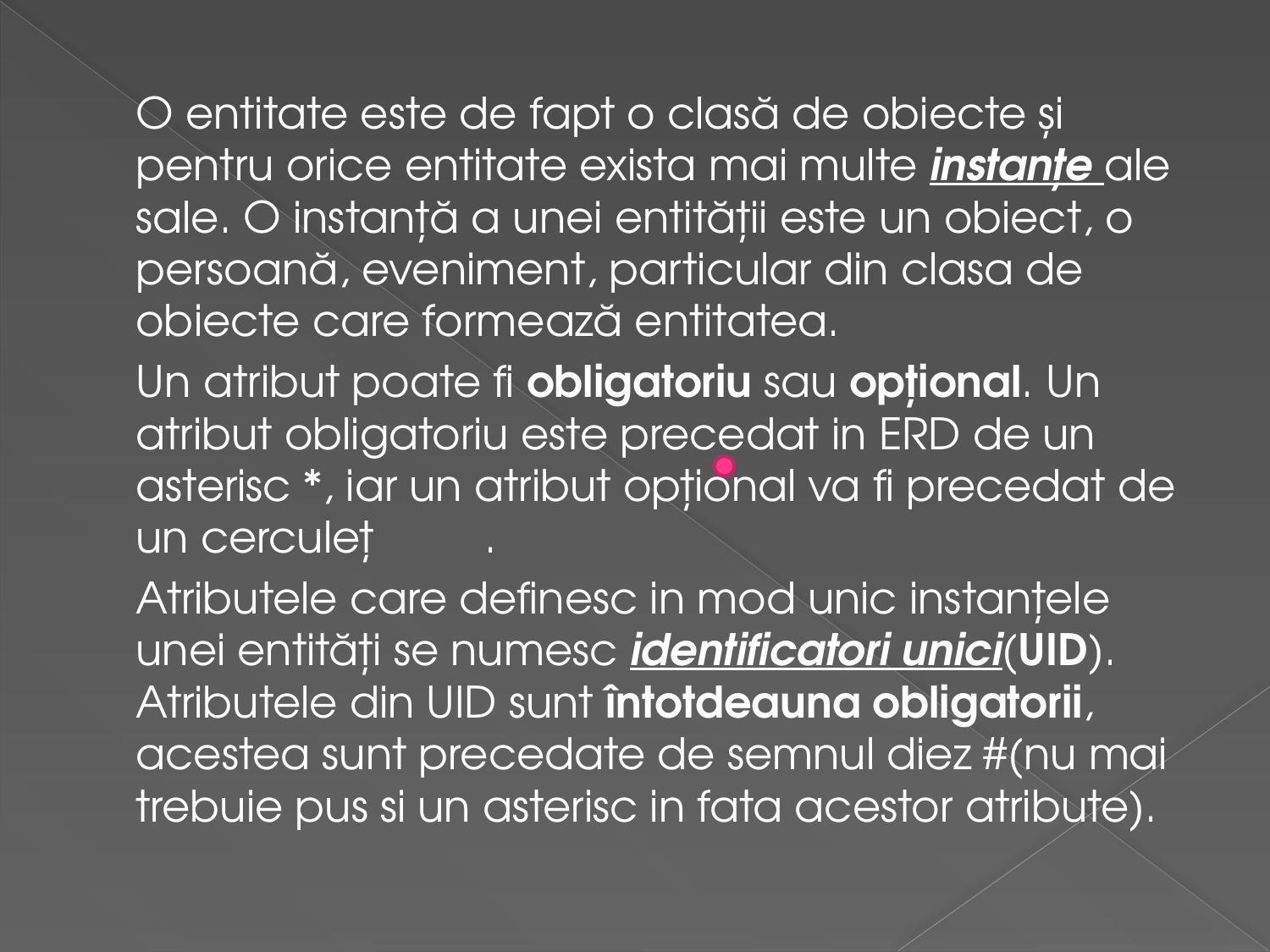

O entitate este de fapt o clasă de obiecte şi pentru orice entitate exista mai multe instanţe ale sale. O instanţă a unei entităţii este un obiect, o persoană, eveniment, particular din clasa de obiecte care formează entitatea.
		Un atribut poate fi obligatoriu sau opţional. Un atribut obligatoriu este precedat in ERD de un asterisc *, iar un atribut opţional va fi precedat de un cerculeţ 	   .
		Atributele care definesc in mod unic instanţele unei entităţi se numesc identificatori unici(UID). Atributele din UID sunt întotdeauna obligatorii, acestea sunt precedate de semnul diez #(nu mai trebuie pus si un asterisc in fata acestor atribute).